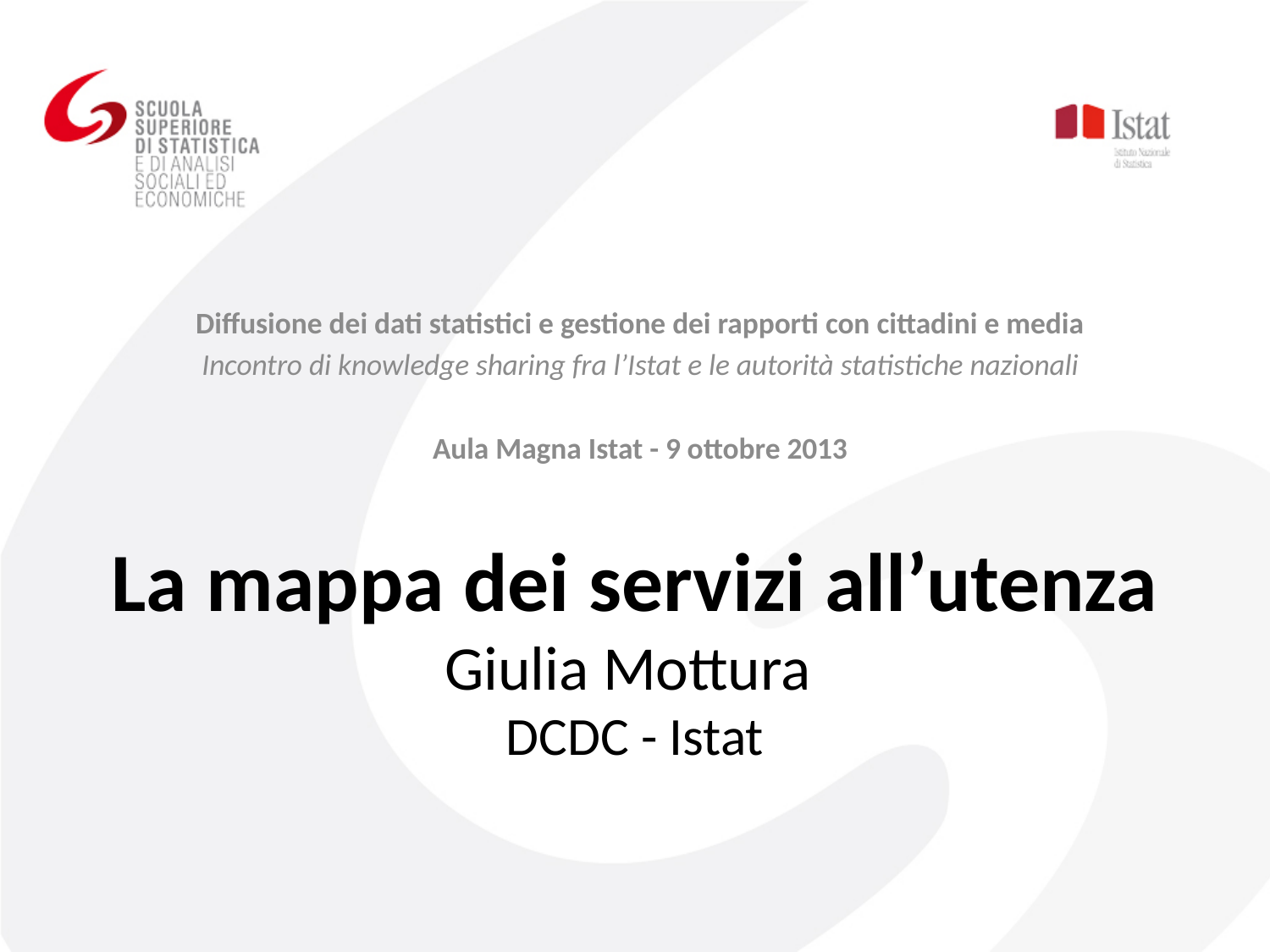

Diffusione dei dati statistici e gestione dei rapporti con cittadini e media
Incontro di knowledge sharing fra l’Istat e le autorità statistiche nazionali

Aula Magna Istat - 9 ottobre 2013

# La mappa dei servizi all’utenza Giulia Mottura DCDC - Istat